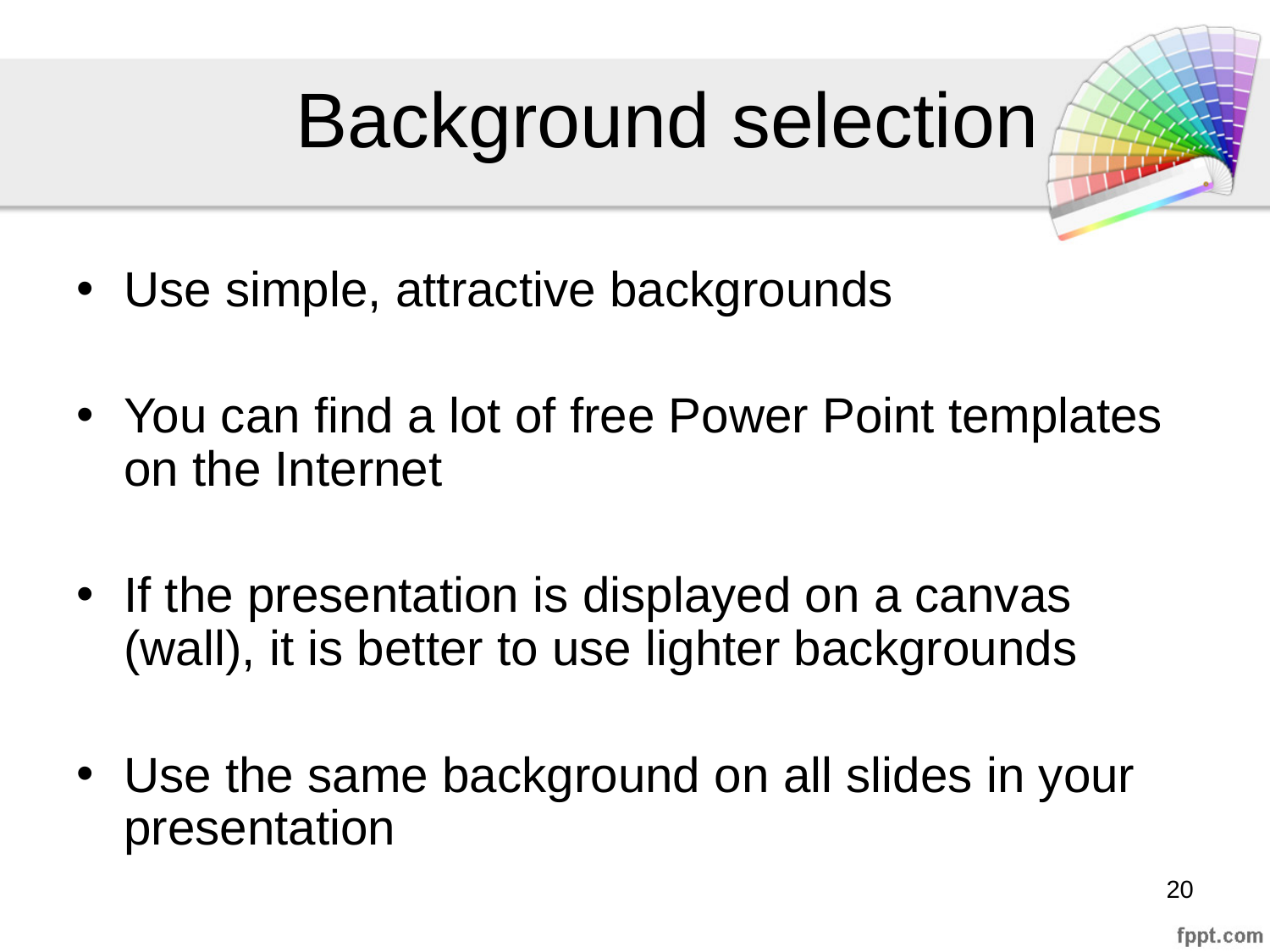

# Background selection
Use simple, attractive backgrounds

You can find a lot of free Power Point templates on the Internet

If the presentation is displayed on a canvas (wall), it is better to use lighter backgrounds

Use the same background on all slides in your presentation

20